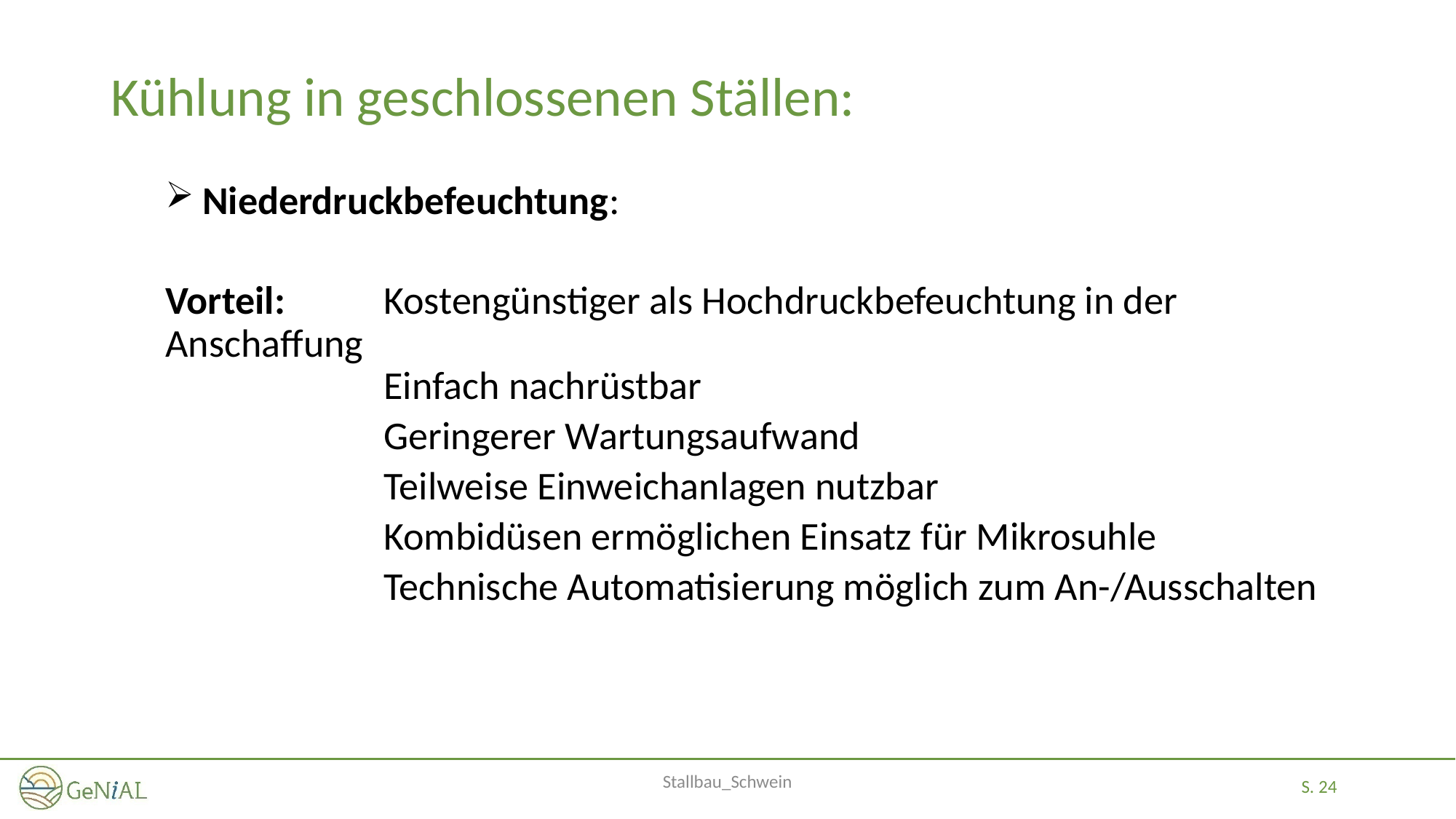

# Kühlung in geschlossenen Ställen:
 Niederdruckbefeuchtung:

Vorteil: 	Kostengünstiger als Hochdruckbefeuchtung in der Anschaffung
		Einfach nachrüstbar
		Geringerer Wartungsaufwand
		Teilweise Einweichanlagen nutzbar
		Kombidüsen ermöglichen Einsatz für Mikrosuhle
		Technische Automatisierung möglich zum An-/Ausschalten

Stallbau_Schwein